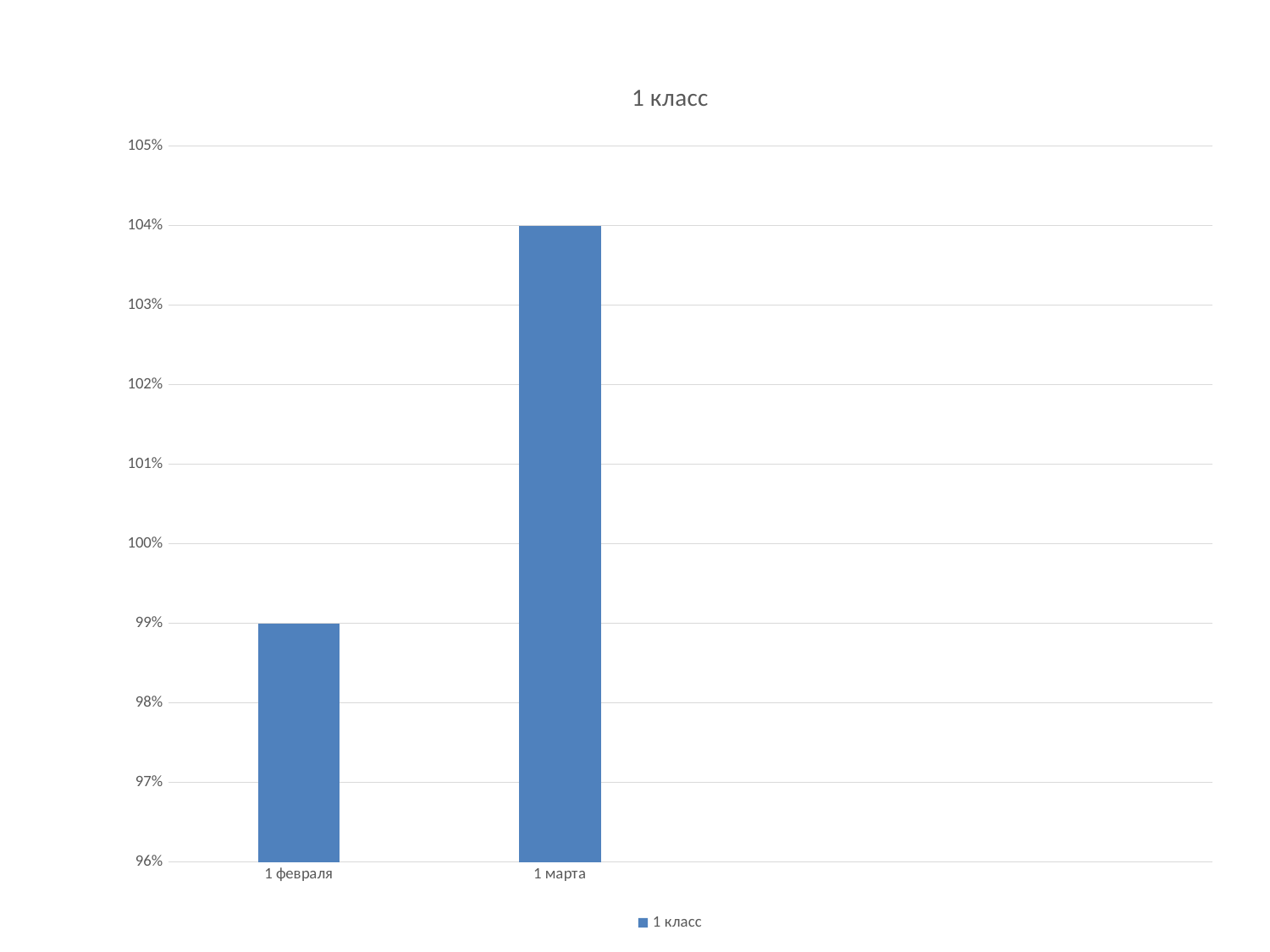

### Chart:

| Category | 1 класс |
|---|---|
| 1 февраля | 0.99 |
| 1 марта | 1.04 |